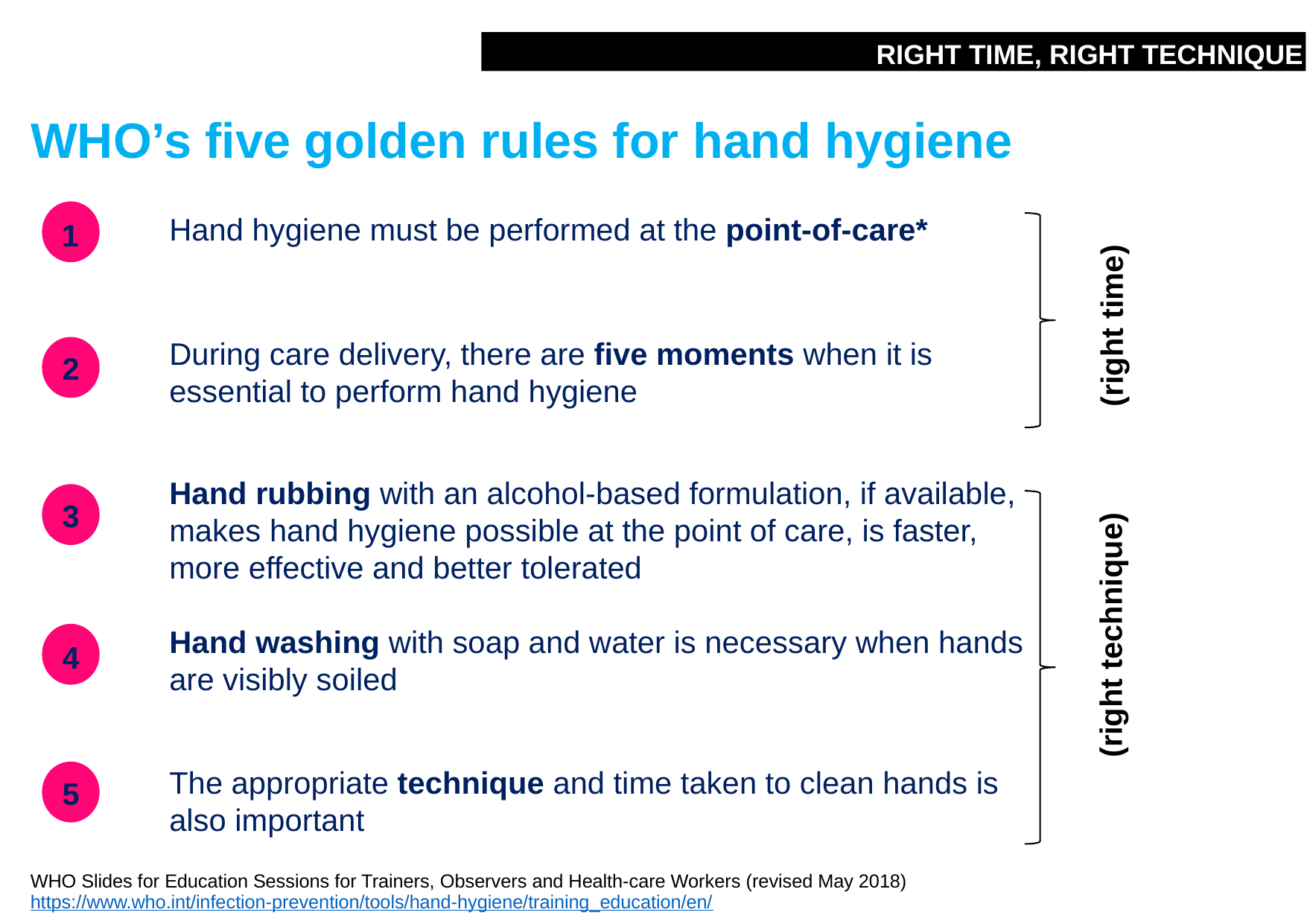

RIGHT TIME, RIGHT TECHNIQUE
# WHO’s five golden rules for hand hygiene

1
Hand hygiene must be performed at the point-of-care*
During care delivery, there are five moments when it is essential to perform hand hygiene

2
Hand rubbing with an alcohol-based formulation, if available, makes hand hygiene possible at the point of care, is faster, more effective and better tolerated

3
Hand washing with soap and water is necessary when hands are visibly soiled

4
The appropriate technique and time taken to clean hands is also important

5

(right time)

(right technique)
WHO Slides for Education Sessions for Trainers, Observers and Health-care Workers (revised May 2018)
https://www.who.int/infection-prevention/tools/hand-hygiene/training_education/en/